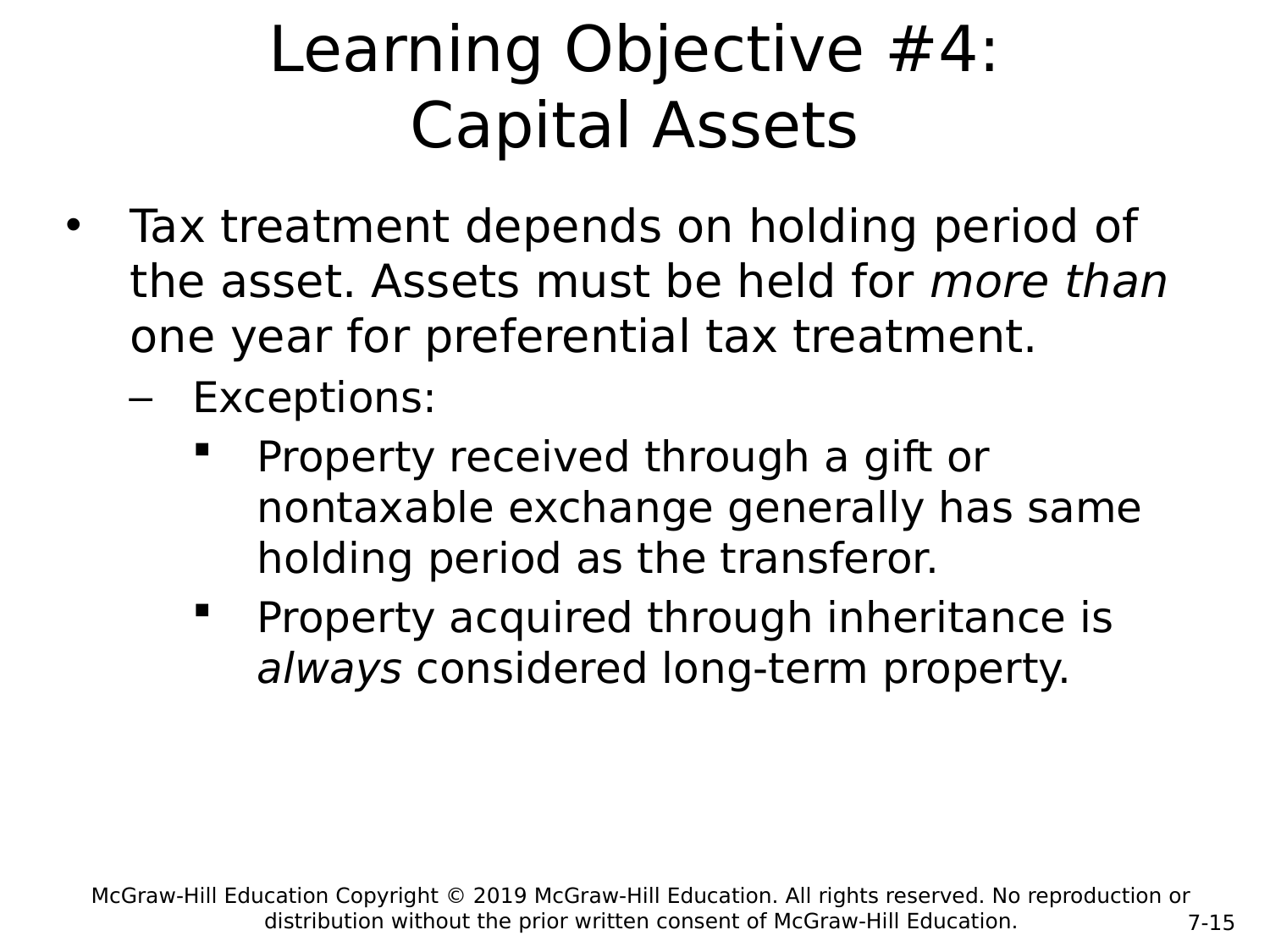

# Learning Objective #4: Capital Assets
Tax treatment depends on holding period of the asset. Assets must be held for more than one year for preferential tax treatment.
Exceptions:
Property received through a gift or nontaxable exchange generally has same holding period as the transferor.
Property acquired through inheritance is always considered long-term property.
McGraw-Hill Education Copyright © 2019 McGraw-Hill Education. All rights reserved. No reproduction or distribution without the prior written consent of McGraw-Hill Education.
7-15